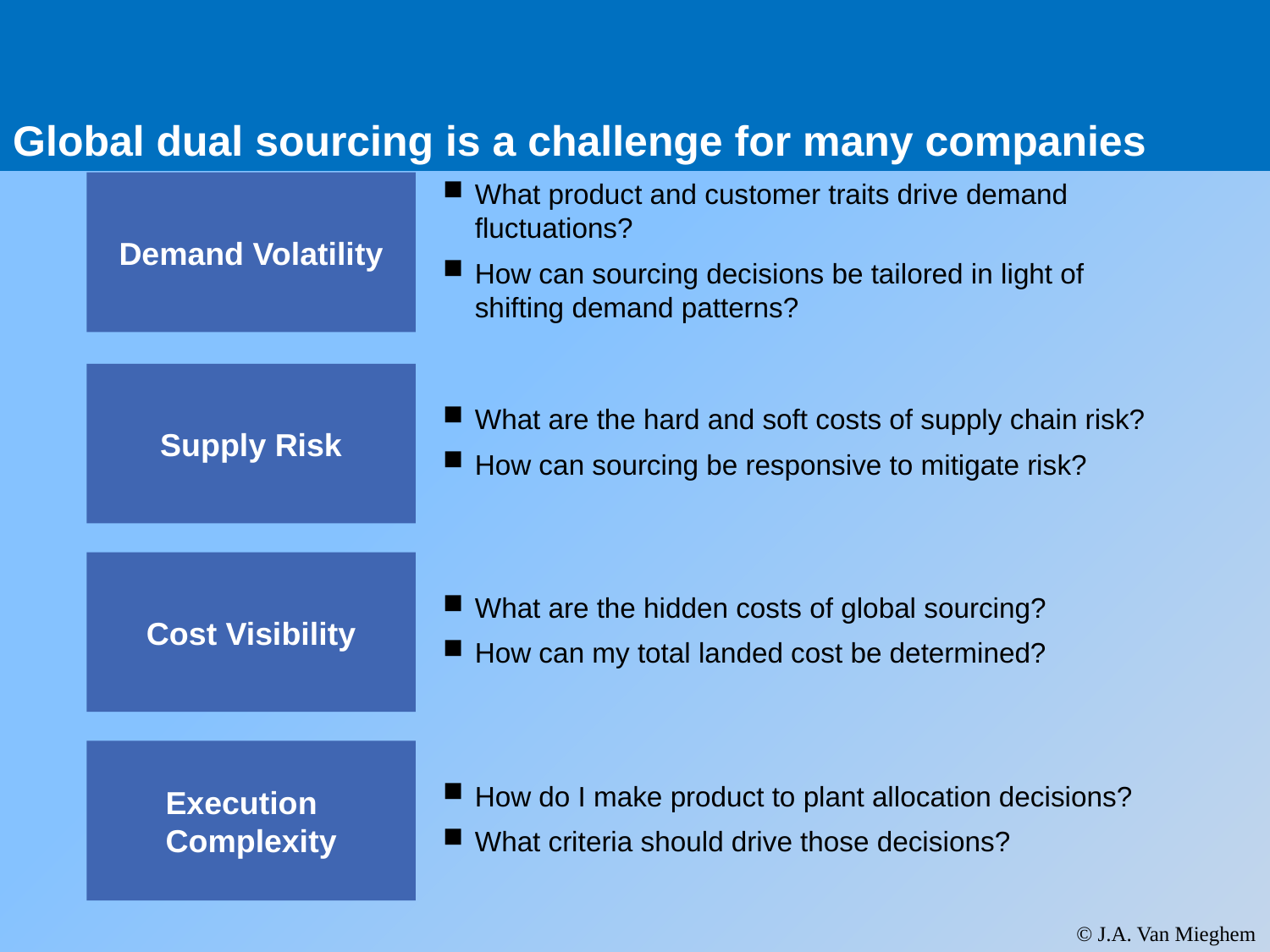

# Global dual sourcing is a challenge for many companies
Demand Volatility
What product and customer traits drive demand fluctuations?
How can sourcing decisions be tailored in light of shifting demand patterns?
Supply Risk
What are the hard and soft costs of supply chain risk?
How can sourcing be responsive to mitigate risk?
Cost Visibility
What are the hidden costs of global sourcing?
How can my total landed cost be determined?
Execution Complexity
How do I make product to plant allocation decisions?
What criteria should drive those decisions?